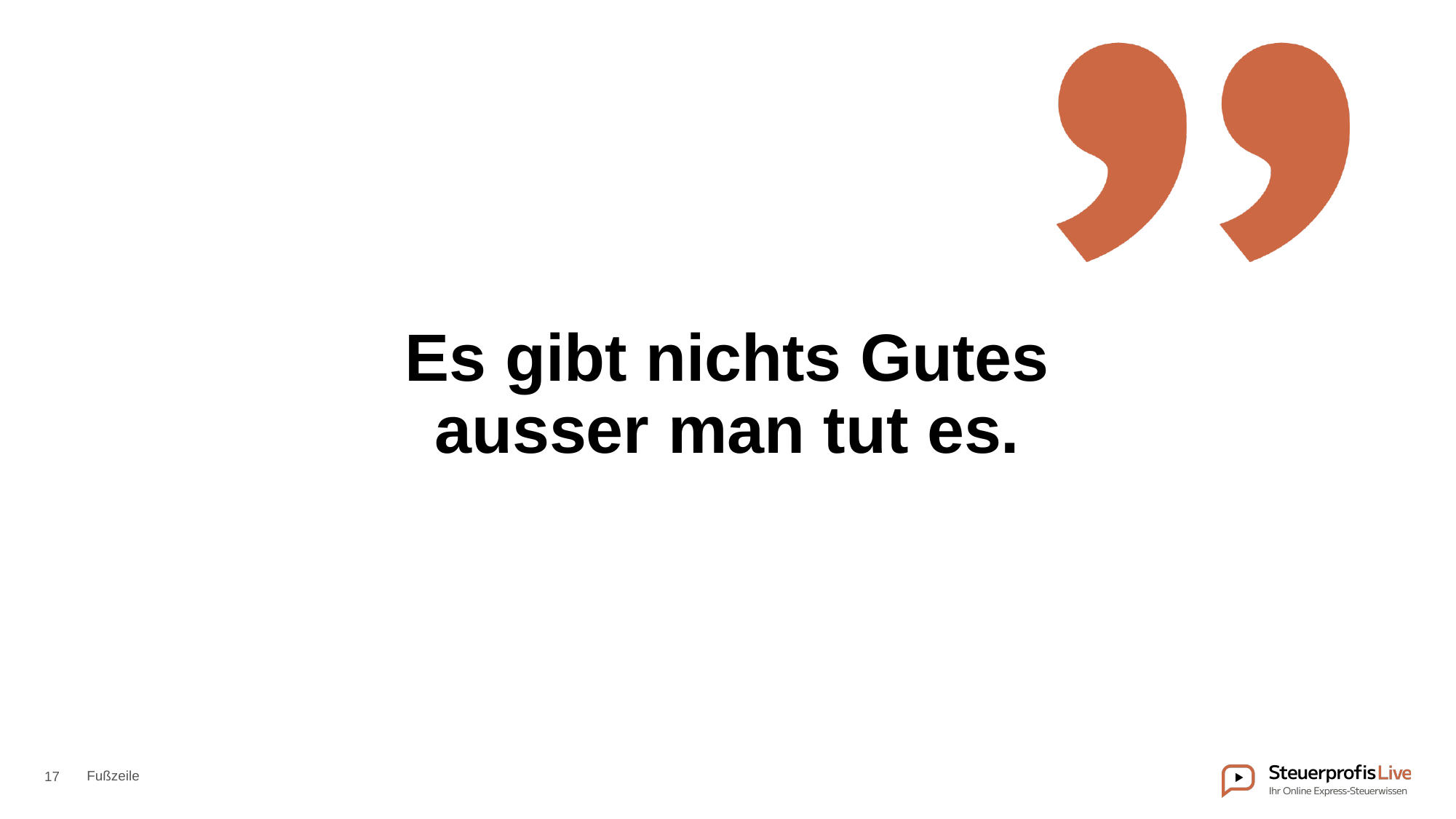

# Es gibt nichts Gutes ausser man tut es.
Fußzeile
17